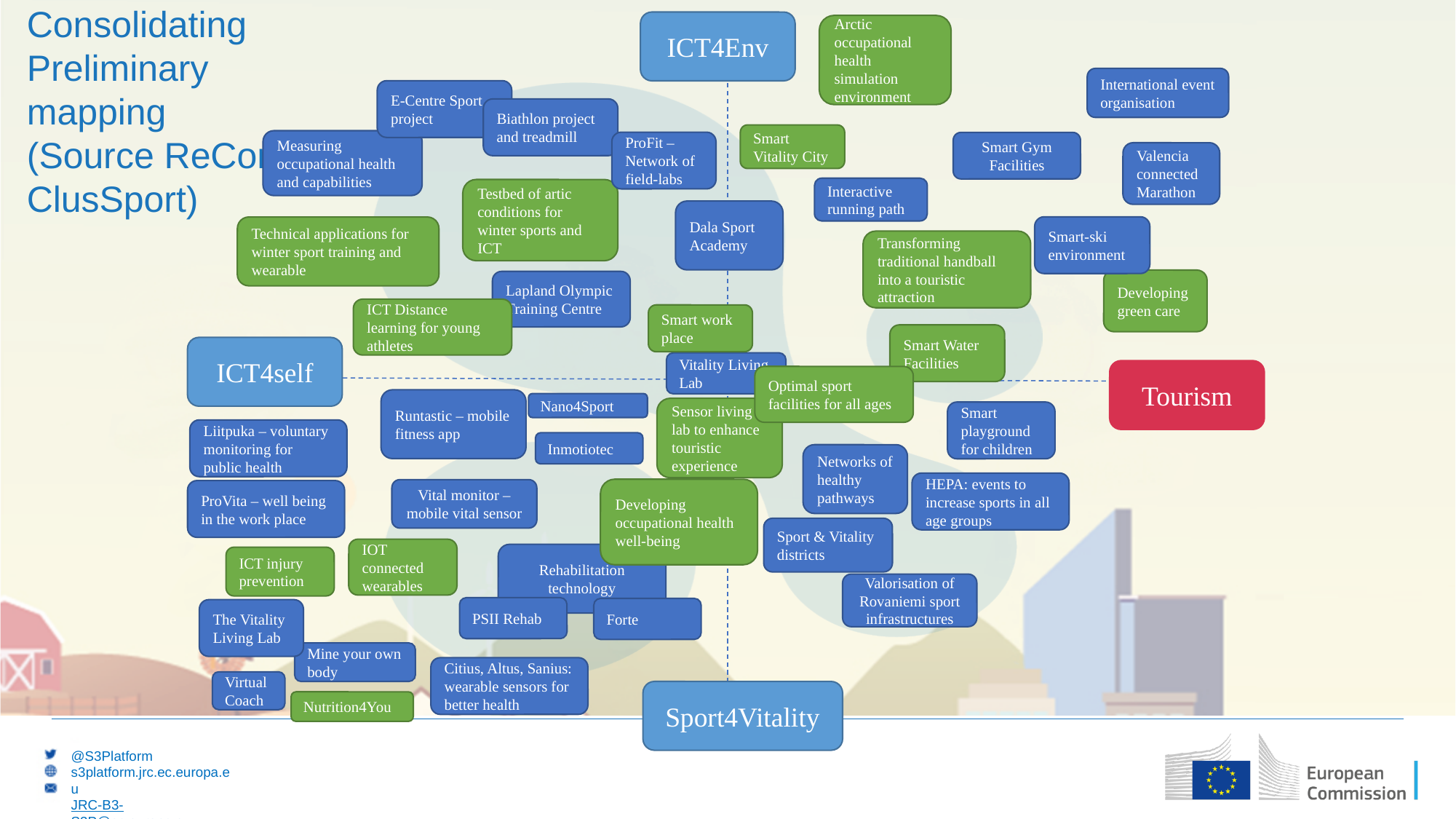

Consolidating Preliminary mapping
(Source ReConfirm ClusSport)

ICT4Env
Arctic occupational health simulation environment
International event organisation
E-Centre Sport project
Biathlon project and treadmill
Smart Vitality City
Measuring occupational health and capabilities
ProFit – Network of field-labs
Smart Gym Facilities
Valencia connected Marathon
Interactive running path
Testbed of artic conditions for winter sports and ICT
Dala Sport Academy
Smart-ski environment
Technical applications for winter sport training and wearable
Transforming traditional handball into a touristic attraction
Developing green care
Lapland Olympic Training Centre
ICT Distance learning for young athletes
Smart work place
Smart Water Facilities
ICT4self
Vitality Living Lab
Tourism
Optimal sport facilities for all ages
Runtastic – mobile fitness app
Nano4Sport
Sensor living lab to enhance touristic experience
Smart playground for children
Liitpuka – voluntary monitoring for public health
Inmotiotec
Networks of healthy pathways
HEPA: events to increase sports in all age groups
Developing occupational health well-being
Vital monitor – mobile vital sensor
ProVita – well being in the work place
Sport & Vitality districts
IOT connected wearables
Rehabilitation technology
ICT injury prevention
Valorisation of Rovaniemi sport infrastructures
PSII Rehab
Forte
The Vitality Living Lab
Mine your own body
Citius, Altus, Sanius: wearable sensors for better health
Virtual Coach
Sport4Vitality
Nutrition4You